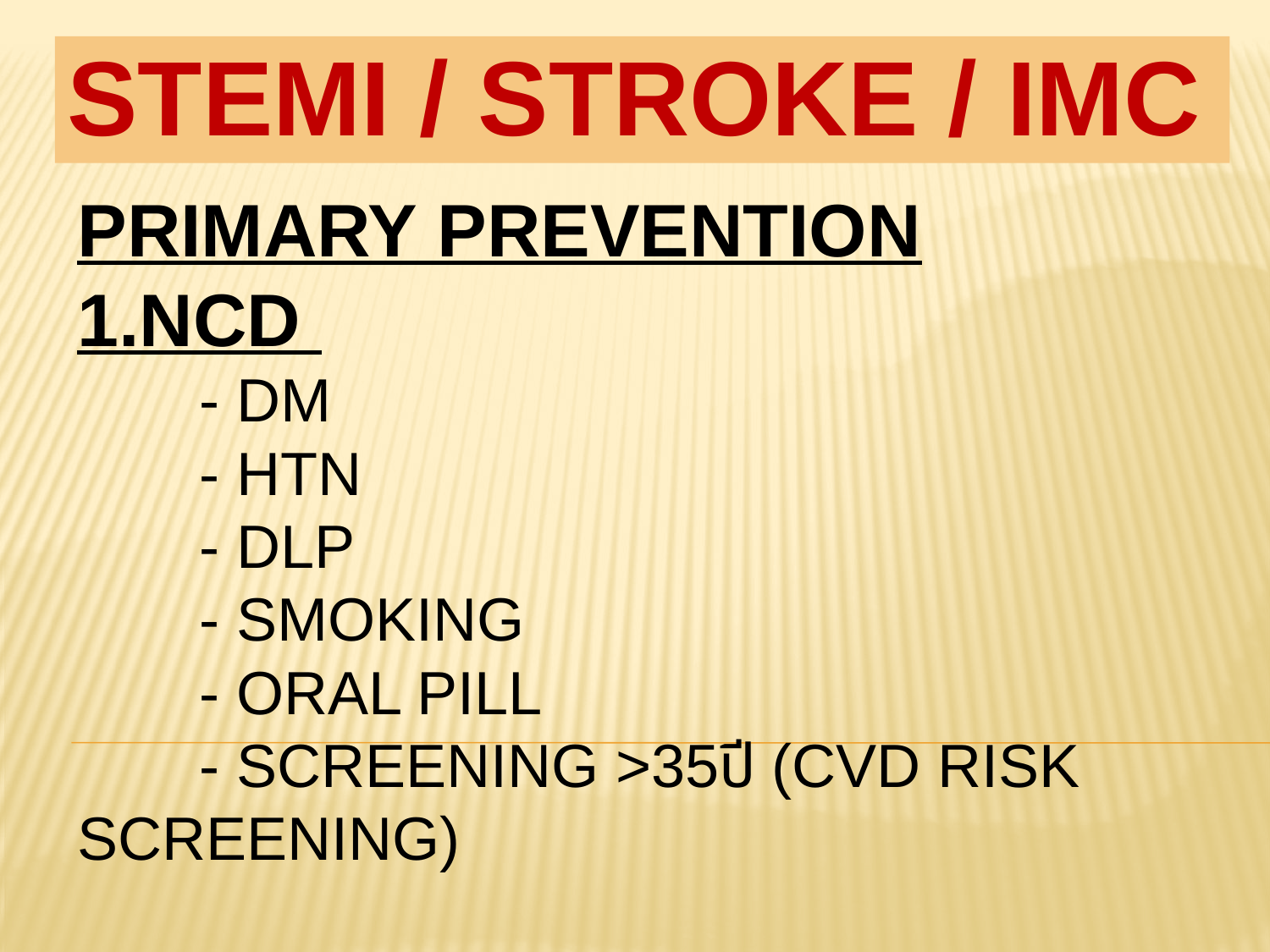

STEMI / STROKE / IMC
# Primary Prevention 1.NCD - DM - HTN - DLP - Smoking - oRAl pill - screening >35ปี (CVD Risk screening)